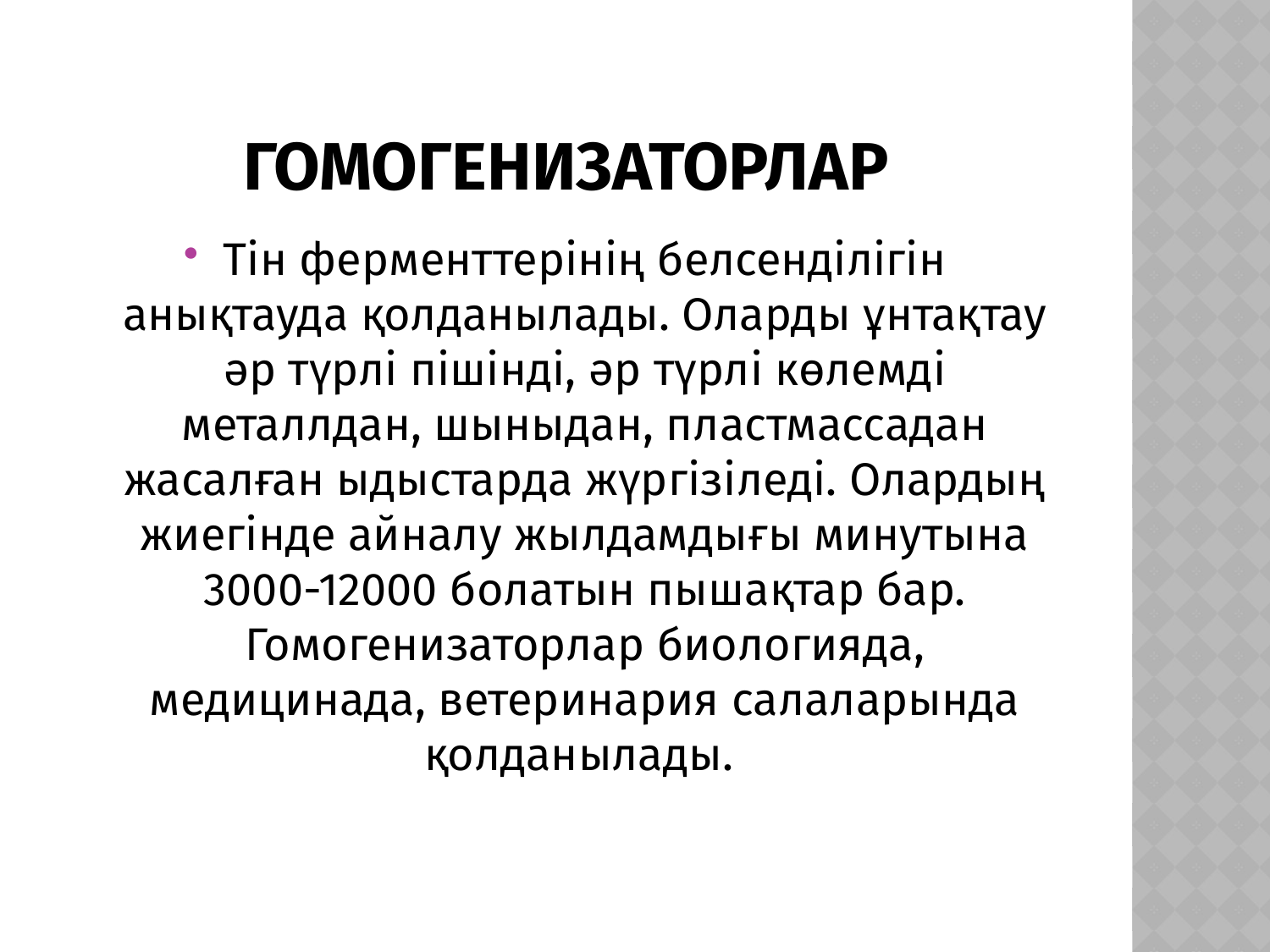

# Гомогенизаторлар
Тін ферменттерінің белсенділігін анықтауда қолданылады. Оларды ұнтақтау әр түрлі пішінді, әр түрлі көлемді металлдан, шыныдан, пластмассадан жасалған ыдыстарда жүргізіледі. Олардың жиегінде айналу жылдамдығы минутына 3000-12000 болатын пышақтар бар. Гомогенизаторлар биологияда, медицинада, ветеринария салаларында қолданылады.